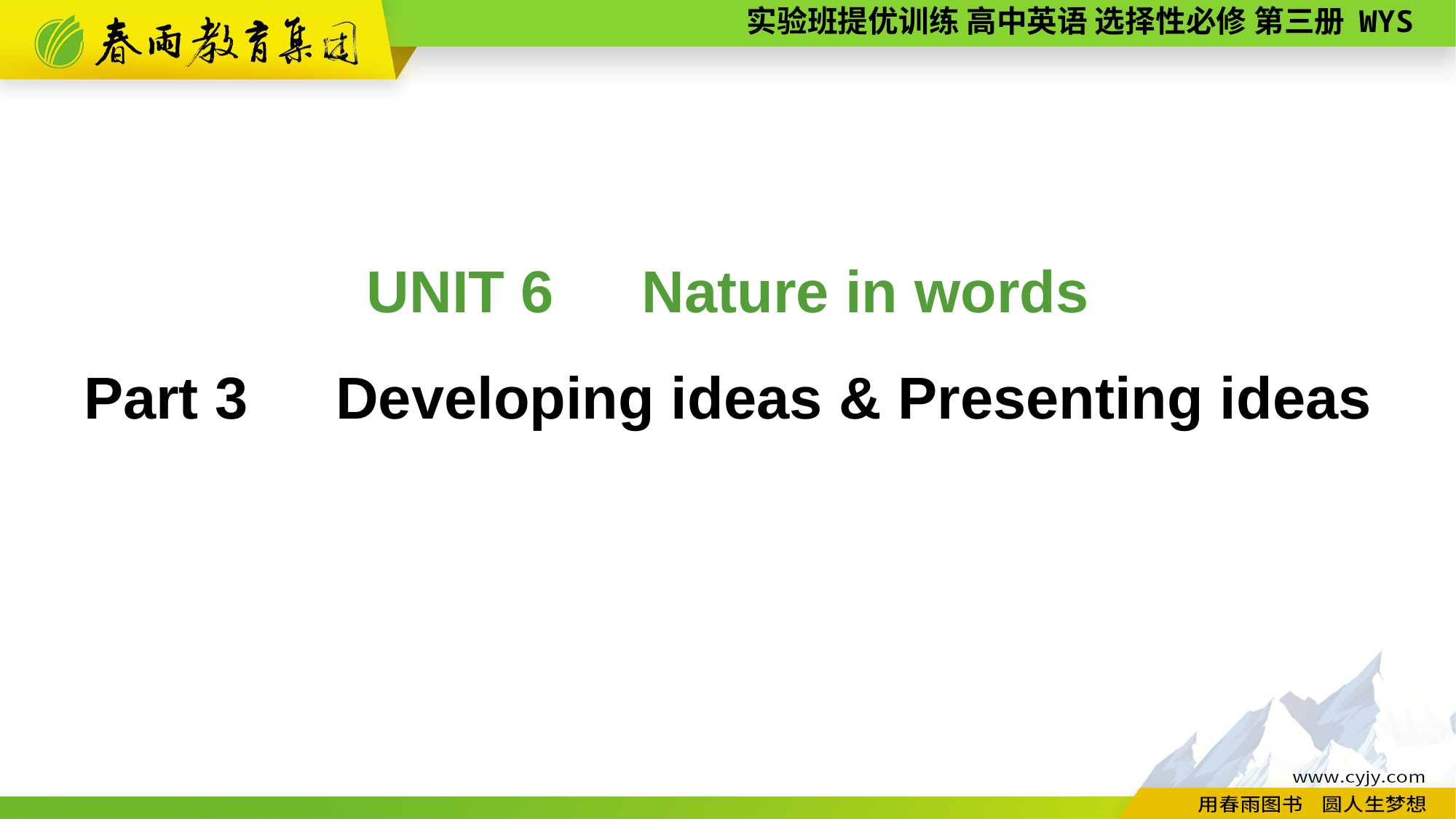

UNIT 6　Nature in words
Part 3　Developing ideas & Presenting ideas